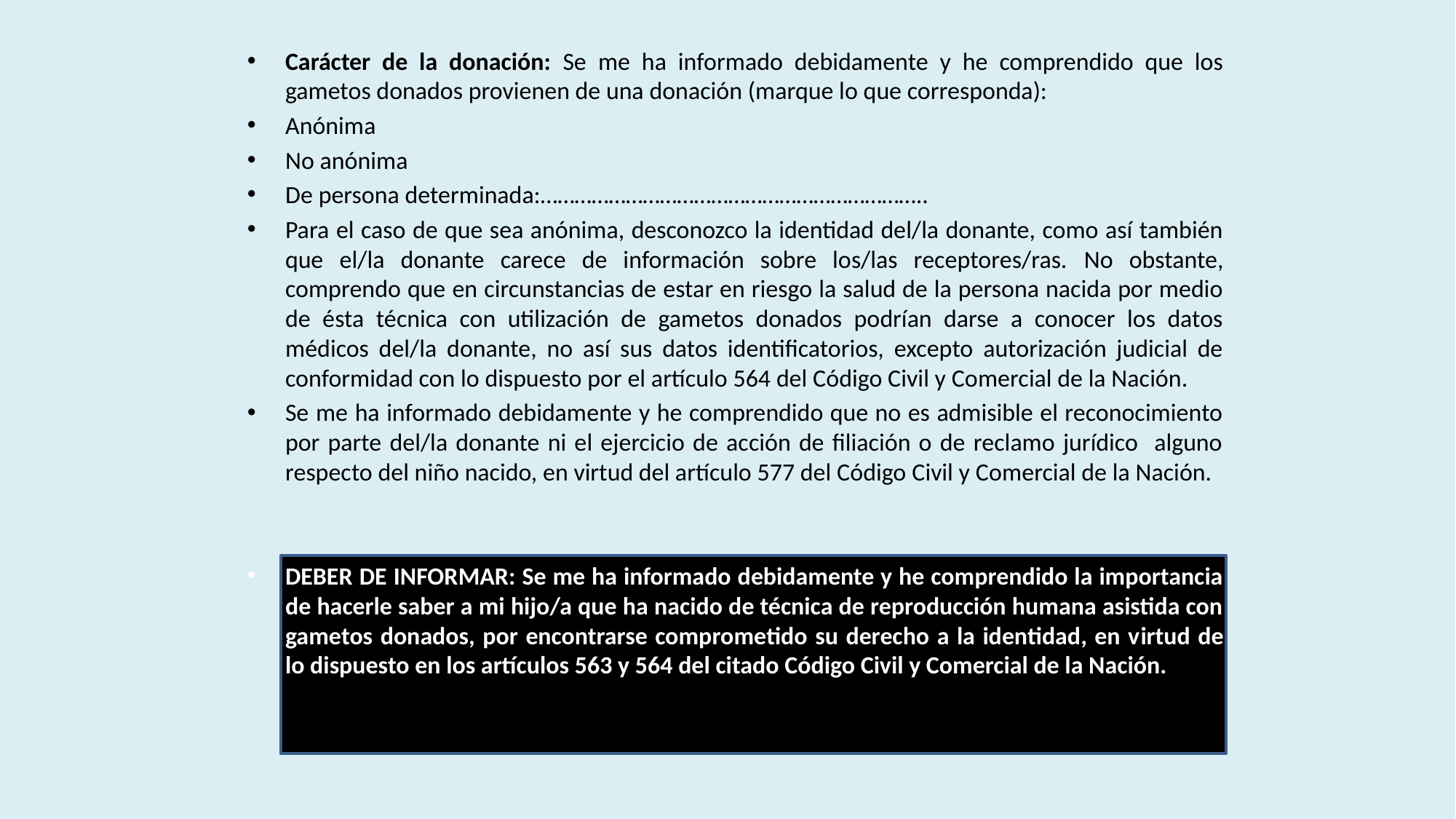

Carácter de la donación: Se me ha informado debidamente y he comprendido que los gametos donados provienen de una donación (marque lo que corresponda):
Anónima
No anónima
De persona determinada:…………………………………………………………..
Para el caso de que sea anónima, desconozco la identidad del/la donante, como así también que el/la donante carece de información sobre los/las receptores/ras. No obstante, comprendo que en circunstancias de estar en riesgo la salud de la persona nacida por medio de ésta técnica con utilización de gametos donados podrían darse a conocer los datos médicos del/la donante, no así sus datos identificatorios, excepto autorización judicial de conformidad con lo dispuesto por el artículo 564 del Código Civil y Comercial de la Nación.
Se me ha informado debidamente y he comprendido que no es admisible el reconocimiento por parte del/la donante ni el ejercicio de acción de filiación o de reclamo jurídico  alguno respecto del niño nacido, en virtud del artículo 577 del Código Civil y Comercial de la Nación.

DEBER DE INFORMAR: Se me ha informado debidamente y he comprendido la importancia de hacerle saber a mi hijo/a que ha nacido de técnica de reproducción humana asistida con gametos donados, por encontrarse comprometido su derecho a la identidad, en virtud de lo dispuesto en los artículos 563 y 564 del citado Código Civil y Comercial de la Nación.